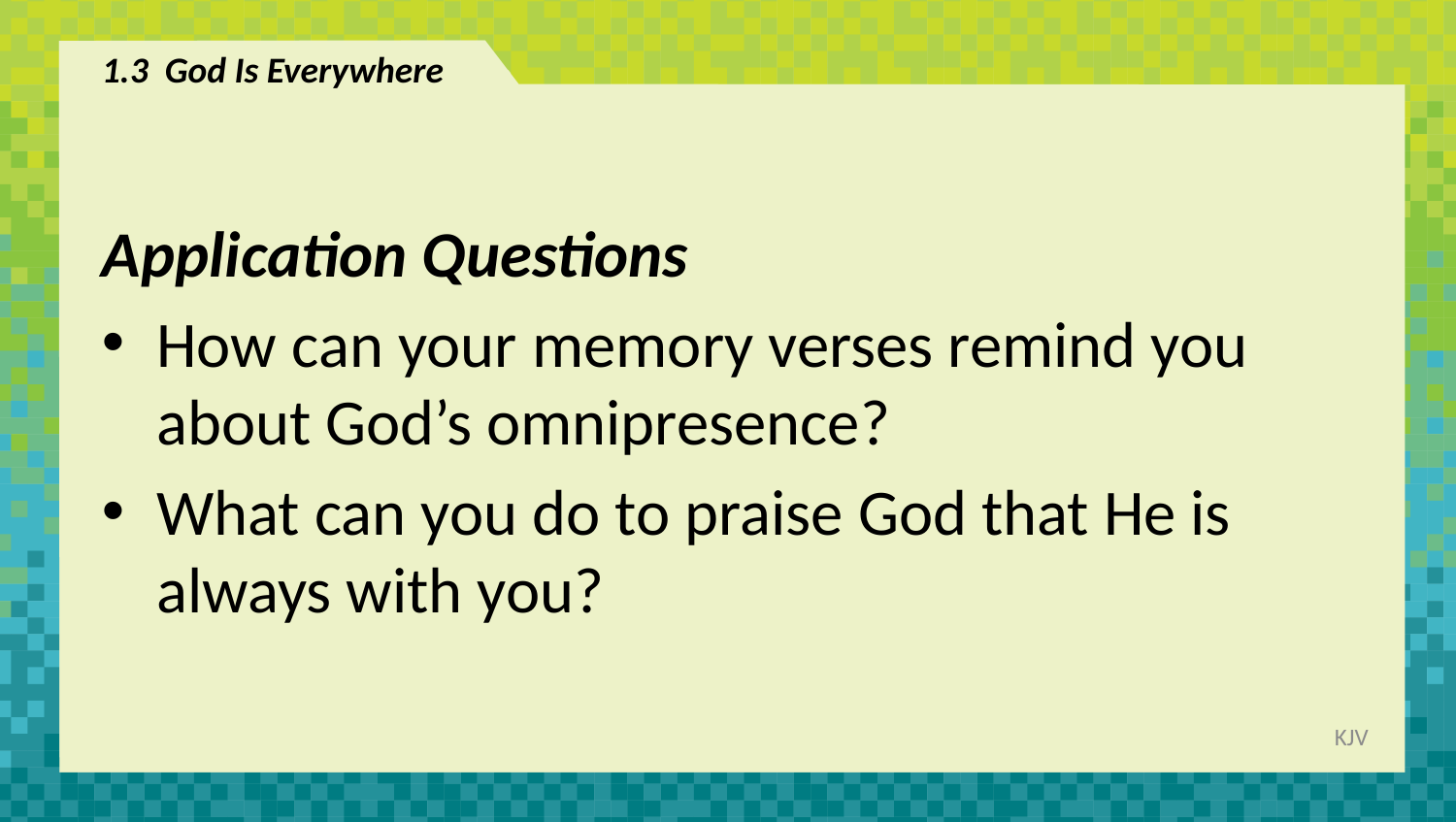

# 1.3  God Is Everywhere
Application Questions
How can your memory verses remind you about God’s omnipresence?
What can you do to praise God that He is always with you?
KJV